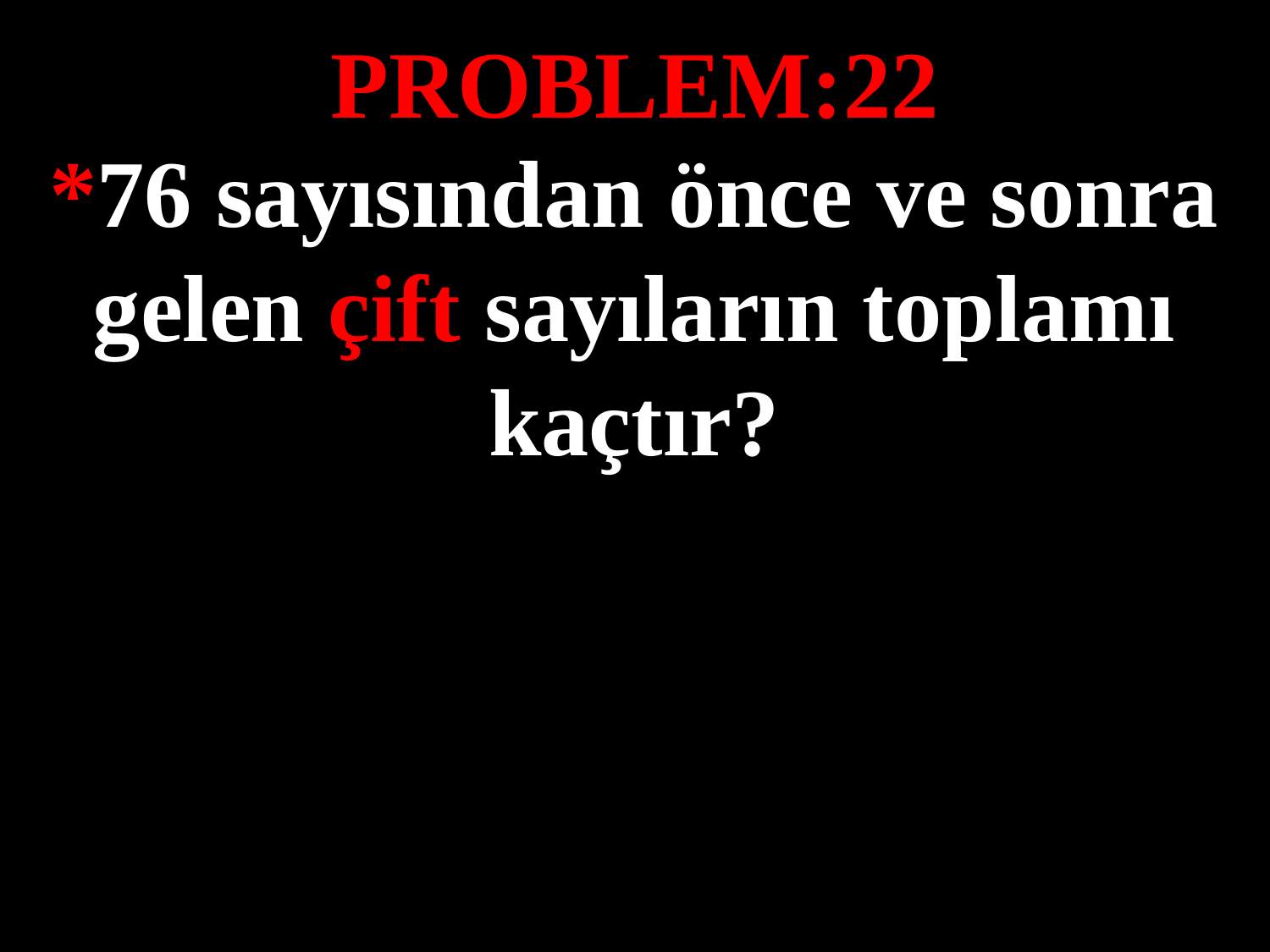

PROBLEM:22
*76 sayısından önce ve sonra gelen çift sayıların toplamı kaçtır?
#